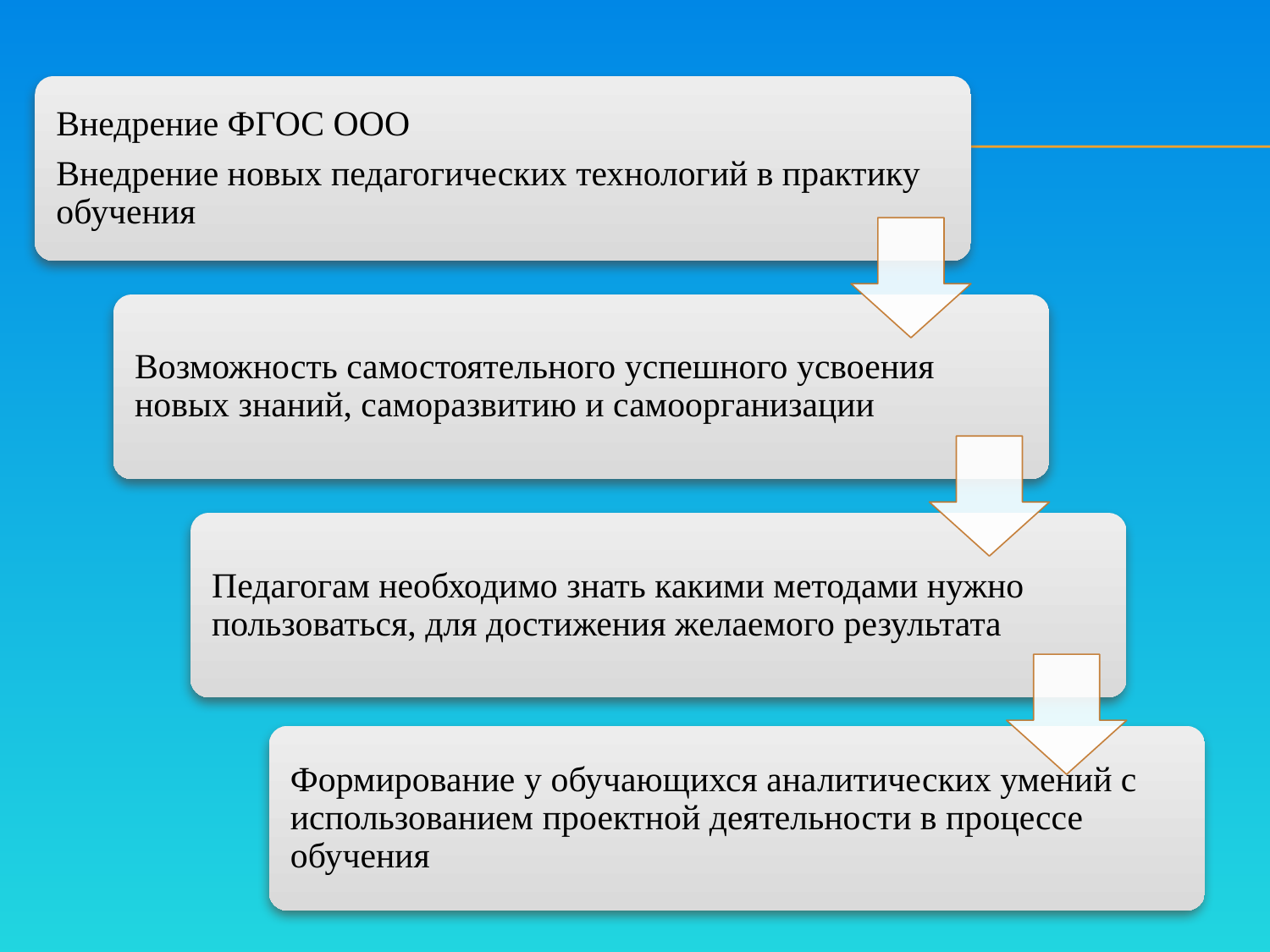

Внедрение ФГОС ООО
Внедрение новых педагогических технологий в практику обучения
Возможность самостоятельного успешного усвоения новых знаний, саморазвитию и самоорганизации
Педагогам необходимо знать какими методами нужно пользоваться, для достижения желаемого результата
Формирование у обучающихся аналитических умений с использованием проектной деятельности в процессе обучения